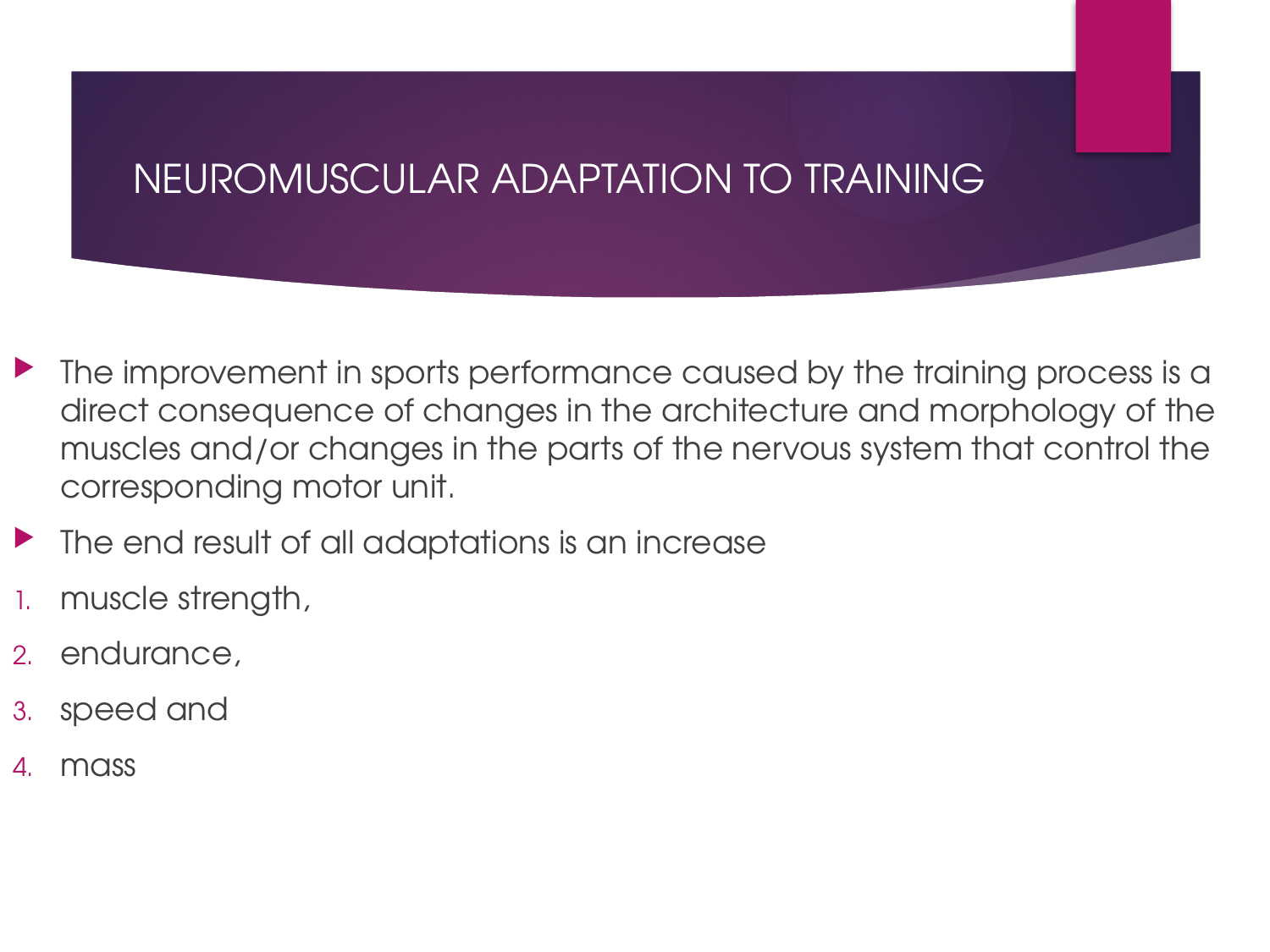

# NEUROMUSCULAR ADAPTATION TO TRAINING
The improvement in sports performance caused by the training process is a direct consequence of changes in the architecture and morphology of the muscles and/or changes in the parts of the nervous system that control the corresponding motor unit.
The end result of all adaptations is an increase
muscle strength,
endurance,
speed and
mass